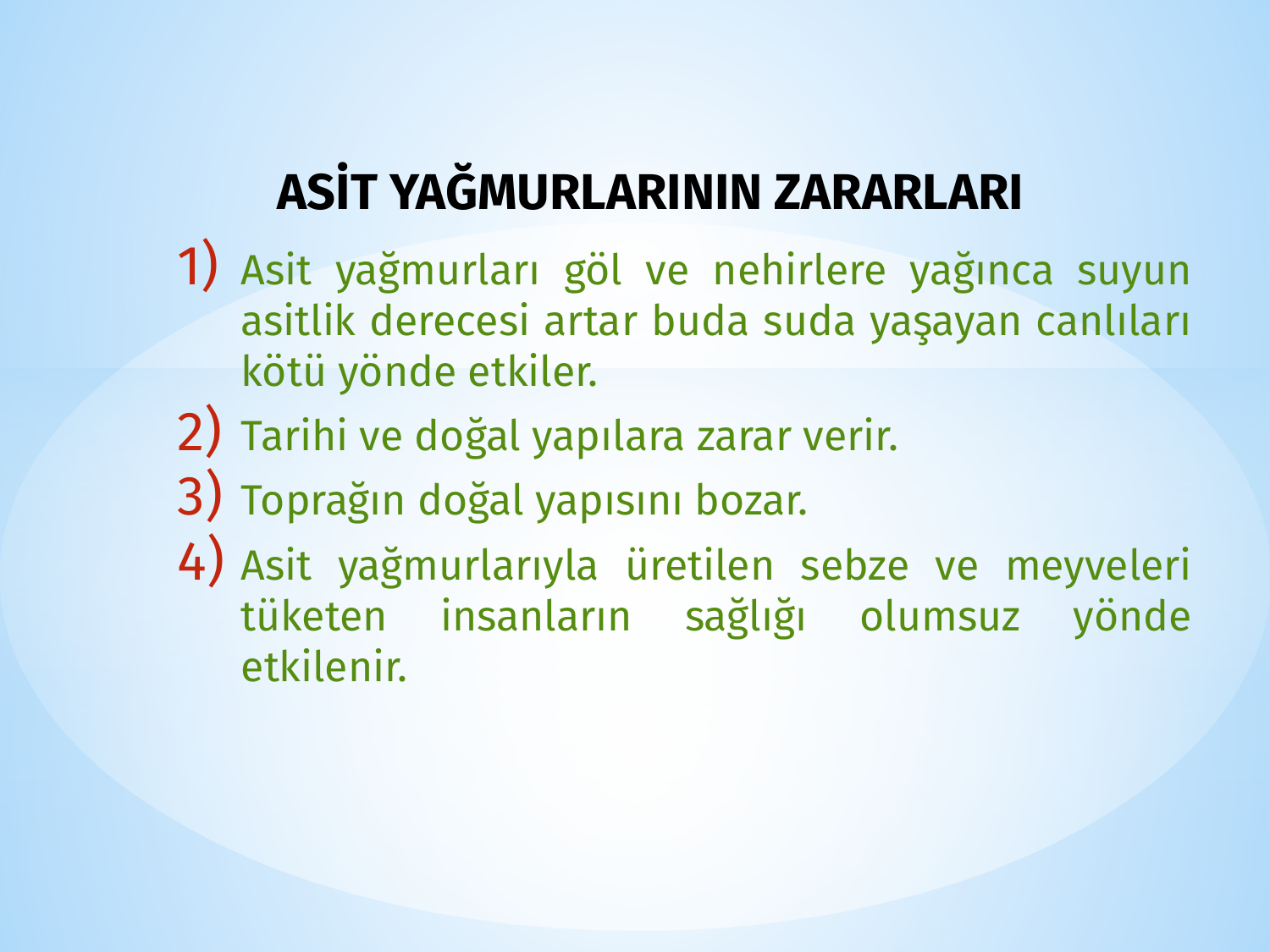

# ASİT YAĞMURLARININ ZARARLARI
Asit yağmurları göl ve nehirlere yağınca suyun asitlik derecesi artar buda suda yaşayan canlıları kötü yönde etkiler.
Tarihi ve doğal yapılara zarar verir.
Toprağın doğal yapısını bozar.
Asit yağmurlarıyla üretilen sebze ve meyveleri tüketen insanların sağlığı olumsuz yönde etkilenir.